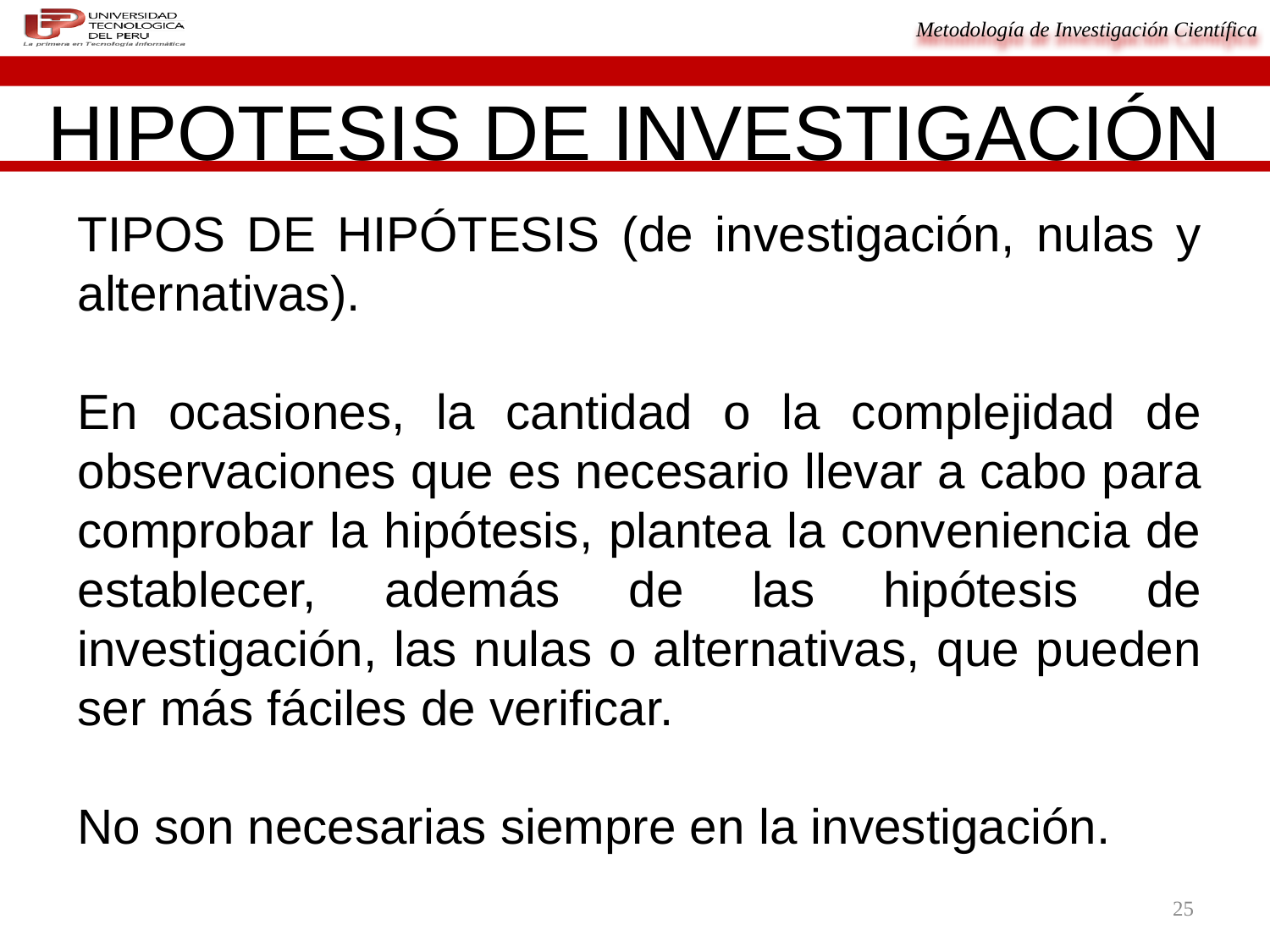

HIPOTESIS DE INVESTIGACIÓN
TIPOS DE HIPÓTESIS (de investigación, nulas y alternativas).

En ocasiones, la cantidad o la complejidad de observaciones que es necesario llevar a cabo para comprobar la hipótesis, plantea la conveniencia de establecer, además de las hipótesis de investigación, las nulas o alternativas, que pueden ser más fáciles de verificar.

No son necesarias siempre en la investigación.
25